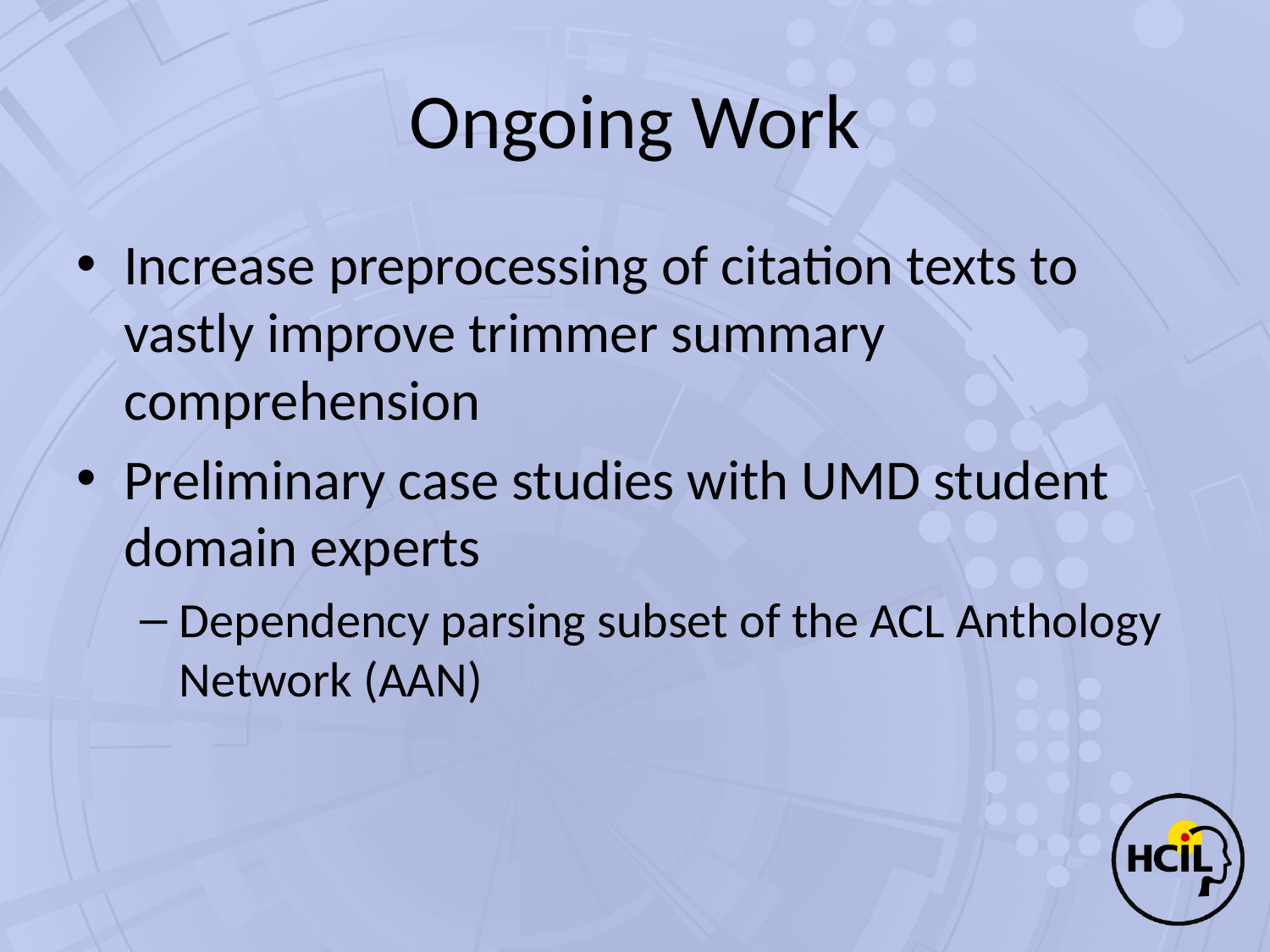

# Ongoing Work
Increase preprocessing of citation texts to vastly improve trimmer summary comprehension
Preliminary case studies with UMD student domain experts
Dependency parsing subset of the ACL Anthology Network (AAN)